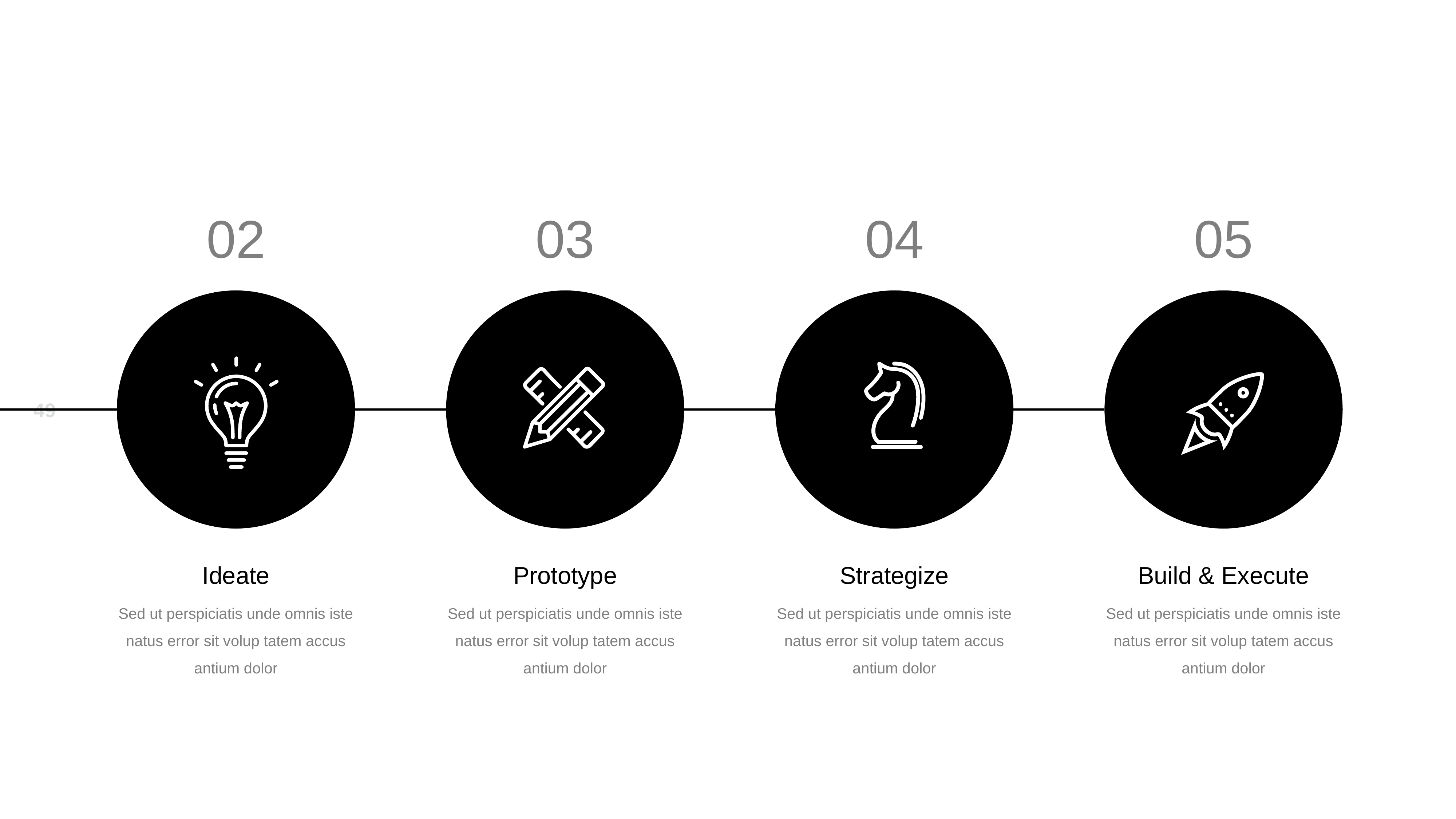

02
03
04
05

Ideate
Sed ut perspiciatis unde omnis iste natus error sit volup tatem accus antium dolor
Prototype
Sed ut perspiciatis unde omnis iste natus error sit volup tatem accus antium dolor
Strategize
Sed ut perspiciatis unde omnis iste natus error sit volup tatem accus antium dolor
Build & Execute
Sed ut perspiciatis unde omnis iste natus error sit volup tatem accus antium dolor